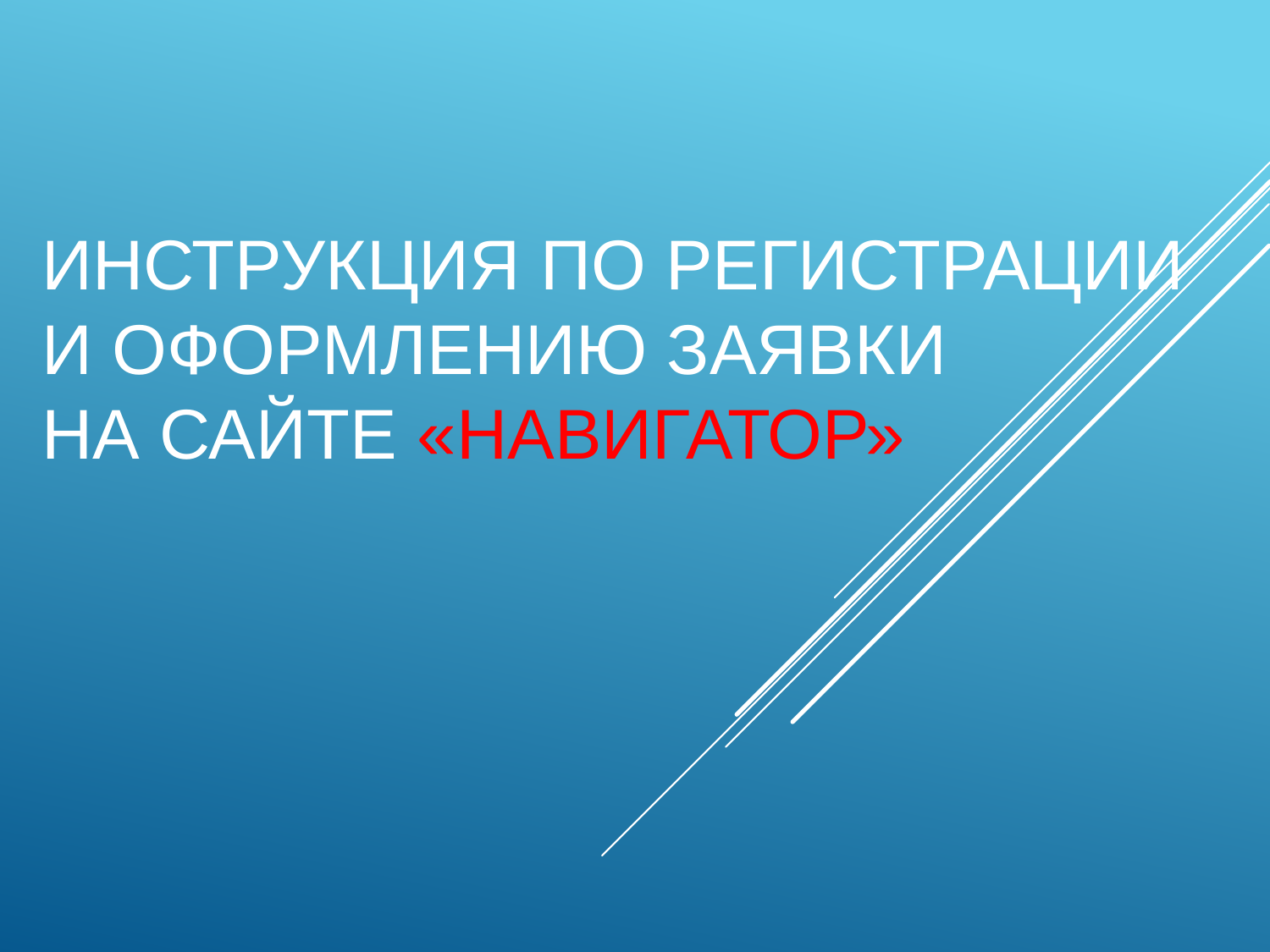

# Инструкция по регистрации и оформлению заявки на сайте «навигатор»